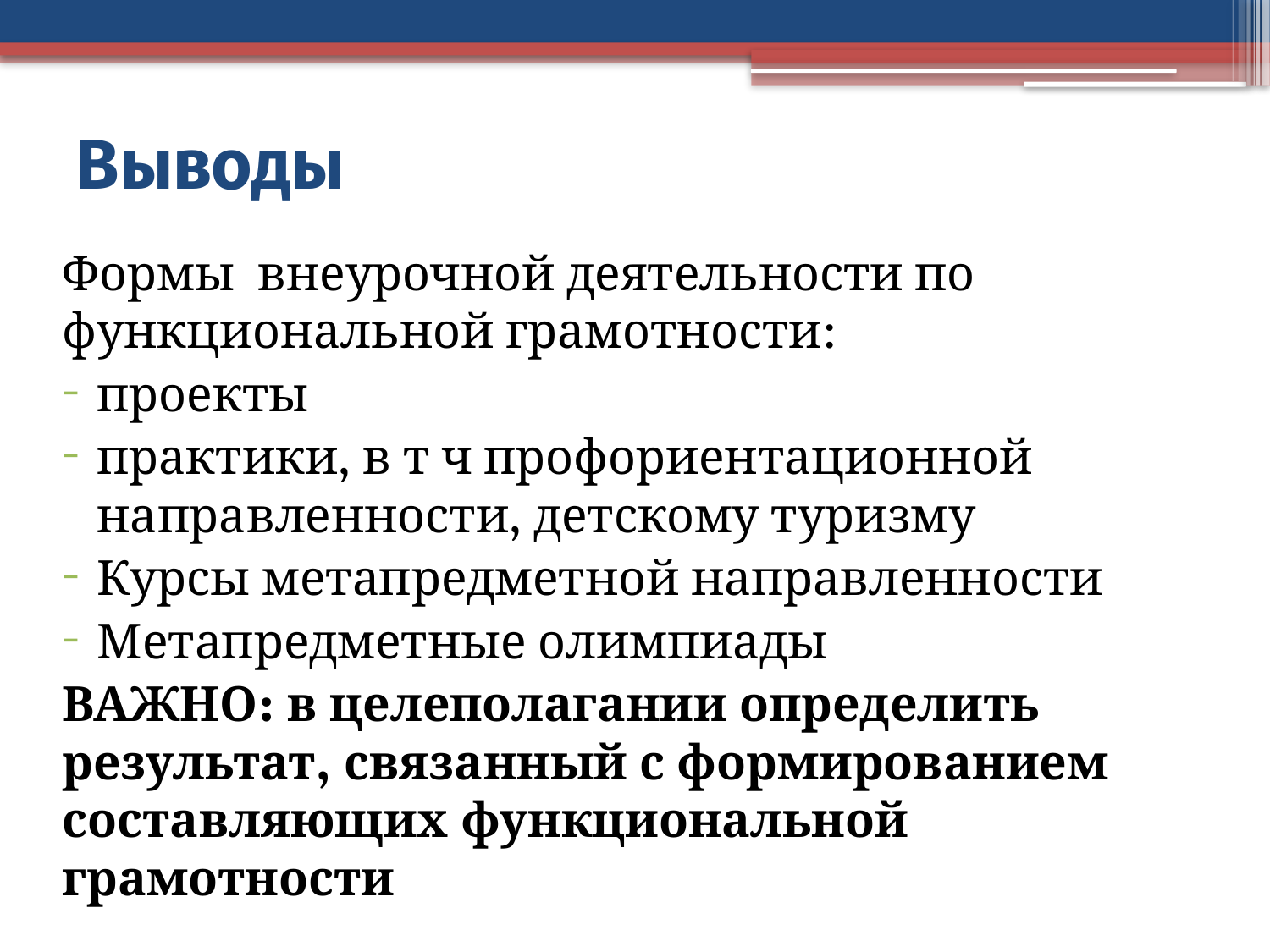

# Выводы
Формы  внеурочной деятельности по функциональной грамотности:
проекты
практики, в т ч профориентационной направленности, детскому туризму
Курсы метапредметной направленности
Метапредметные олимпиады
ВАЖНО: в целеполагании определить результат, связанный с формированием составляющих функциональной грамотности